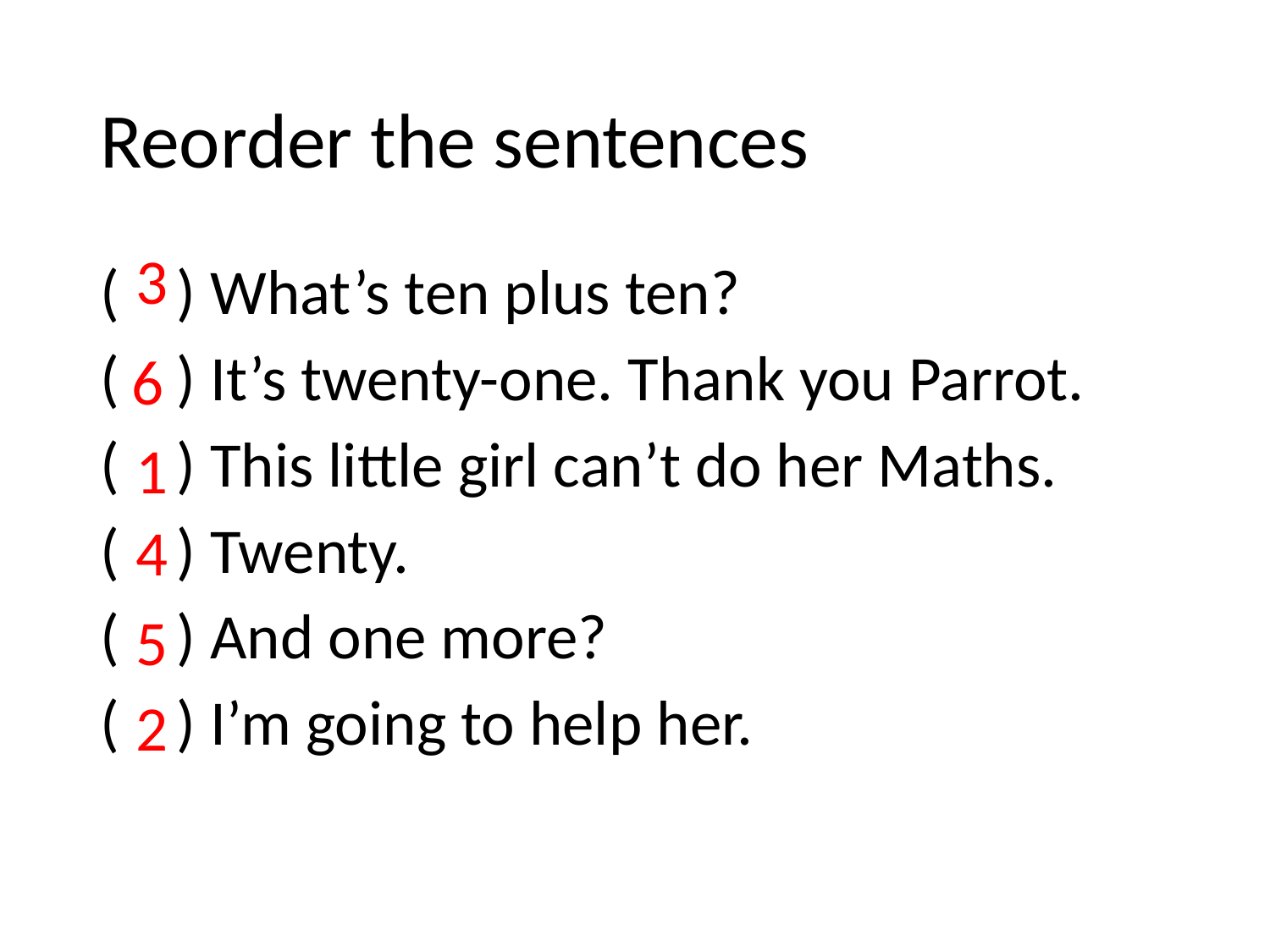

# Reorder the sentences
3
(    ) What’s ten plus ten?
(    ) It’s twenty-one. Thank you Parrot.
(    ) This little girl can’t do her Maths.
(    ) Twenty.
(    ) And one more?
(    ) I’m going to help her.
6
1
4
5
2